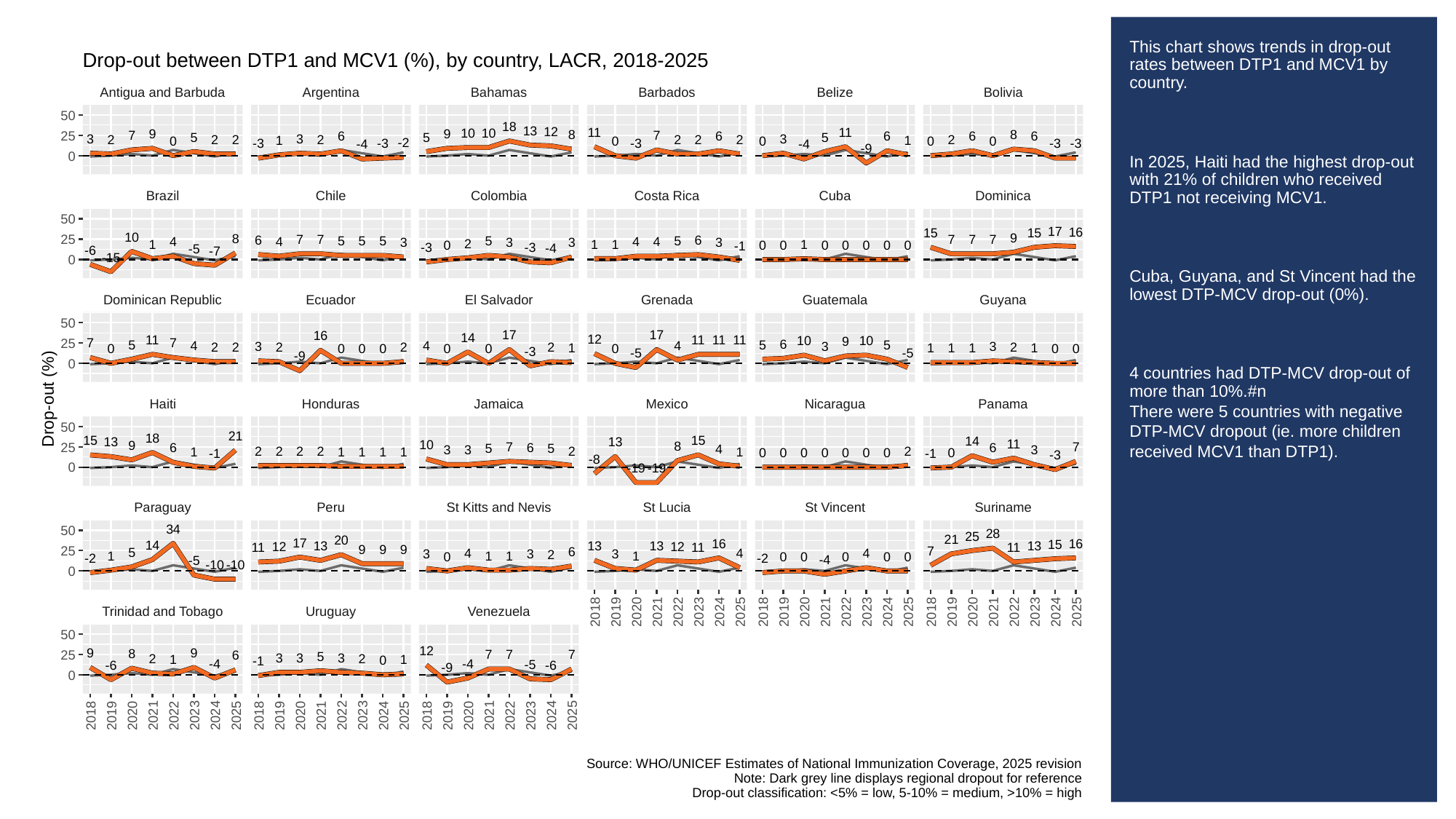

# This chart shows trends in drop-out rates between DTP1 and MCV1 by country.

In 2025, Haiti had the highest drop-out with 21% of children who received DTP1 not receiving MCV1.

Cuba, Guyana, and St Vincent had the lowest DTP-MCV drop-out (0%).

4 countries had DTP-MCV drop-out of more than 10%.#n
There were 5 countries with negative DTP-MCV dropout (ie. more children received MCV1 than DTP1).

Drop-out between DTP1 and MCV1 (%), by country, LACR, 2018-2025
Antigua and Barbuda
Argentina
Bahamas
Barbados
Belize
Bolivia

50

18

13
12
11
11
10
10
9
9
8
8
7
7
25
6
6
6
6
6
5
5
5
3
3
3
2
2
2
2
2
2
2
2

1
1
0
0
0
0
0
-2
-3
-3
-3
-3
-3
-4
-4

-9

0

Brazil
Chile
Colombia
Costa Rica
Cuba
Dominica

50

17
16
15
15

10
9
8
7
7
7
7
7
25
6
6
5
5
5
5
5
4
4
4
4
3
3
3
3
2

1
1
1
1
0
0
0
0
0
0
0
0
-1
-3
-3
-4
-5
-6

-7

-15

0

Dominican Republic
Ecuador
El Salvador
Grenada
Guatemala
Guyana

50

17
17
16
14

12
11
11
11
11
10
10
9
7
7
25
6
5
5
5
4
4
4
3
3
3
2
2
2
2
2
2

1
1
1
1
1
0
0
0
0
0
0
0
0
0
-3
-5
-5

-9

0

Drop-out (%)
Haiti
Honduras
Jamaica
Mexico
Nicaragua
Panama

50

21
18
15
15
14

13
13
11
10
9
8
7
7
25
6
6
6
5
5
4
3
3
3
2
2
2
2
2
2

1
1
1
1
1
1
0
0
0
0
0
0
0
0
-1
-1

-3
-8

0
-19
-19

Paraguay
Peru
St Kitts and Nevis
St Lucia
St Vincent
Suriname

34
50
28

25
21
20
17
16
16
15
14

13
13
13
13
12
12
11
11
11

9
9
9
7
25
6
5

4
4
4
3
3
3
2

1
1
1
1
0
0
0
0
0
0
-2
-2

-4
-5

-10
-10

0

Trinidad and Tobago
Uruguay
Venezuela
2018
2019
2020
2021
2022
2023
2024
2025
2018
2019
2020
2021
2022
2023
2024
2025
2018
2019
2020
2021
2022
2023
2024
2025

50

12
9
9
8
7
7
7
25
6
5
3
3
3
2
2

1
1
0
-1
-4
-4
-5
-6
-6
-9

0

2018
2019
2020
2021
2022
2023
2024
2025
2018
2019
2020
2021
2022
2023
2024
2025
2018
2019
2020
2021
2022
2023
2024
2025
Source: WHO/UNICEF Estimates of National Immunization Coverage, 2025 revision
Note: Dark grey line displays regional dropout for reference
Drop-out classification: <5% = low, 5-10% = medium, >10% = high